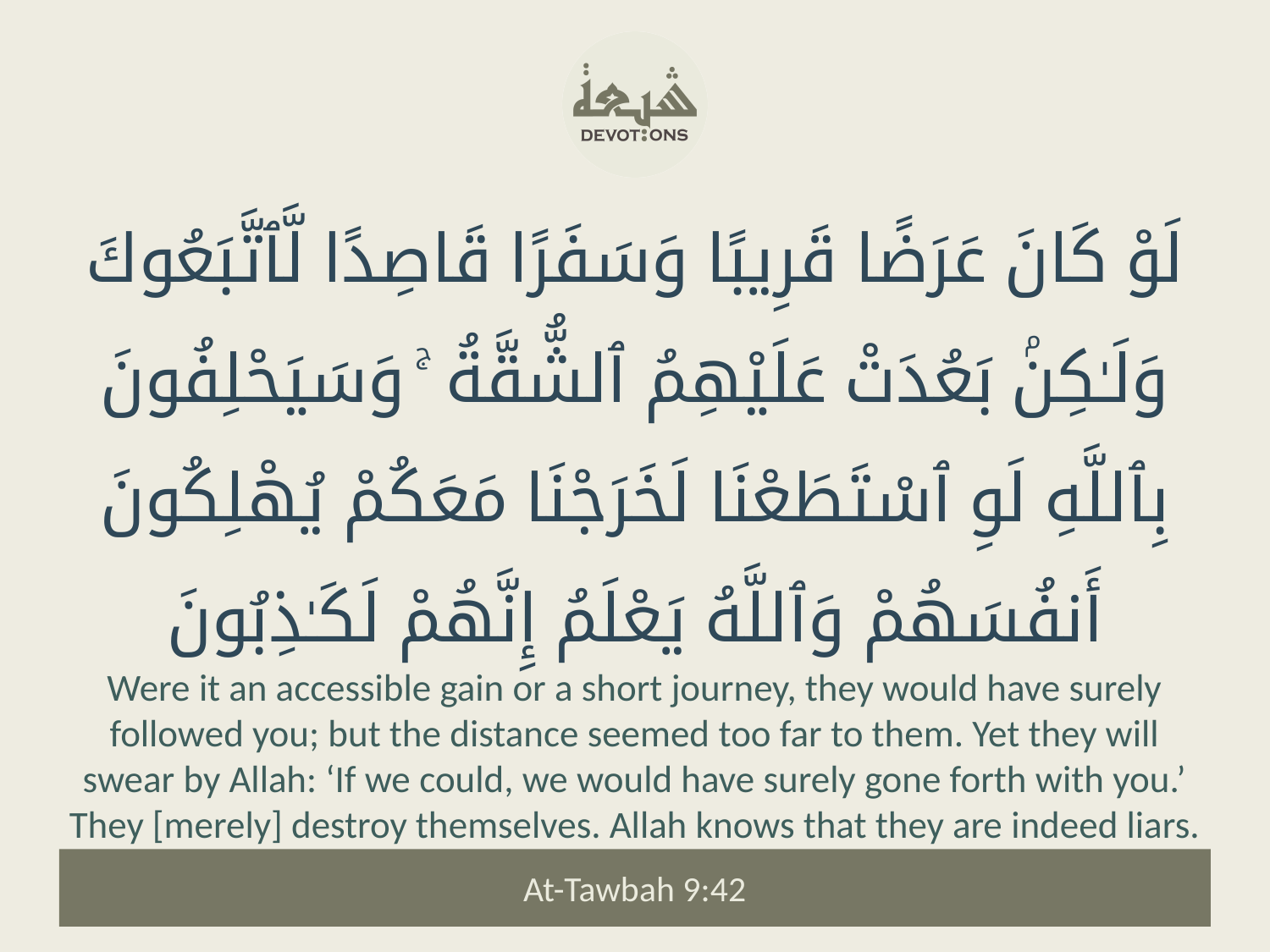

لَوْ كَانَ عَرَضًا قَرِيبًا وَسَفَرًا قَاصِدًا لَّٱتَّبَعُوكَ وَلَـٰكِنۢ بَعُدَتْ عَلَيْهِمُ ٱلشُّقَّةُ ۚ وَسَيَحْلِفُونَ بِٱللَّهِ لَوِ ٱسْتَطَعْنَا لَخَرَجْنَا مَعَكُمْ يُهْلِكُونَ أَنفُسَهُمْ وَٱللَّهُ يَعْلَمُ إِنَّهُمْ لَكَـٰذِبُونَ
Were it an accessible gain or a short journey, they would have surely followed you; but the distance seemed too far to them. Yet they will swear by Allah: ‘If we could, we would have surely gone forth with you.’ They [merely] destroy themselves. Allah knows that they are indeed liars.
At-Tawbah 9:42